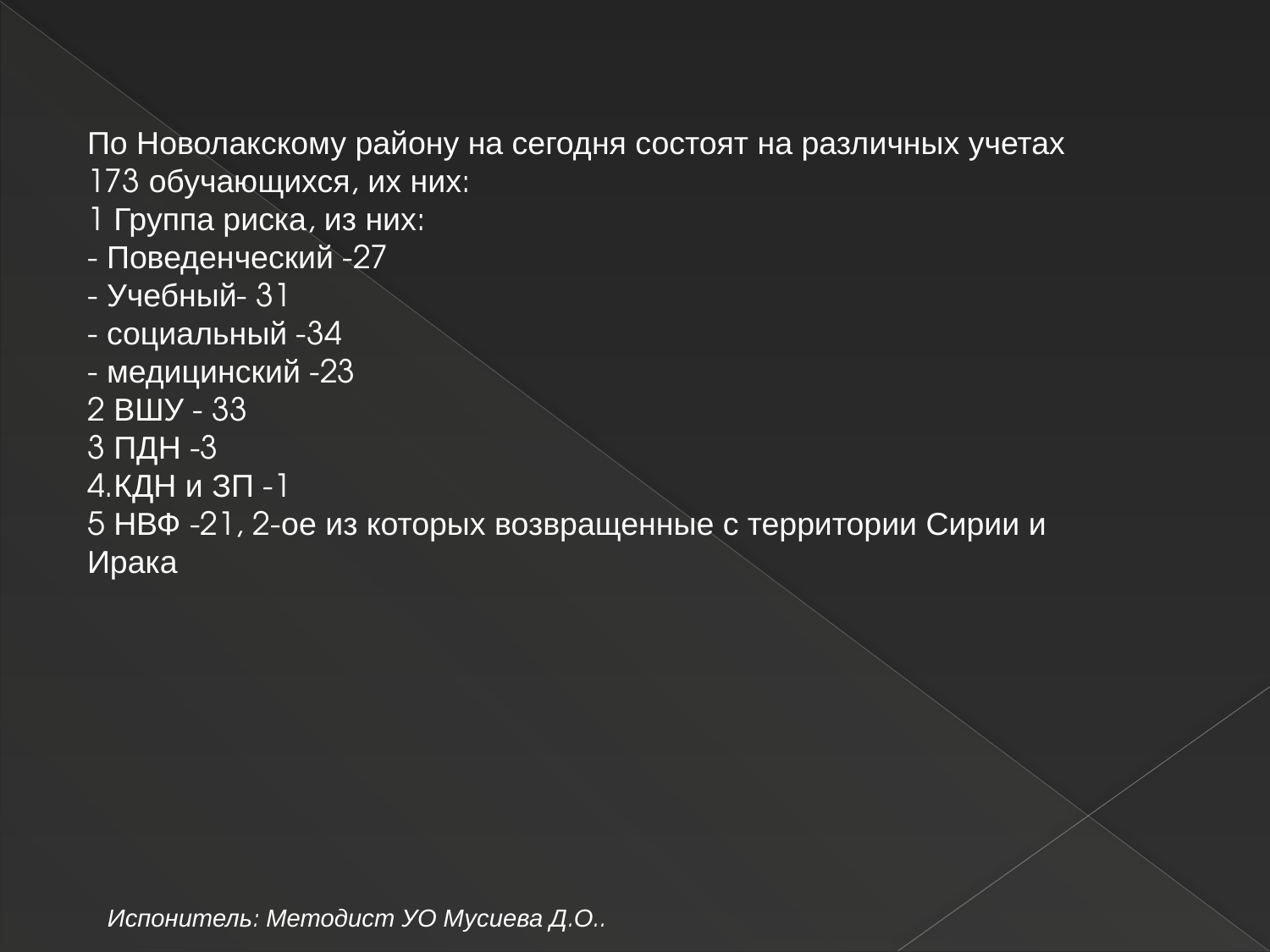

По Новолакскому району на сегодня состоят на различных учетах 173 обучающихся, их них:
1 Группа риска, из них:
- Поведенческий -27
- Учебный- 31
- социальный -34
- медицинский -23
2 ВШУ - 33
3 ПДН -3
4.КДН и ЗП -1
5 НВФ -21, 2-ое из которых возвращенные с территории Сирии и Ирака
Испонитель: Методист УО Мусиева Д.О..